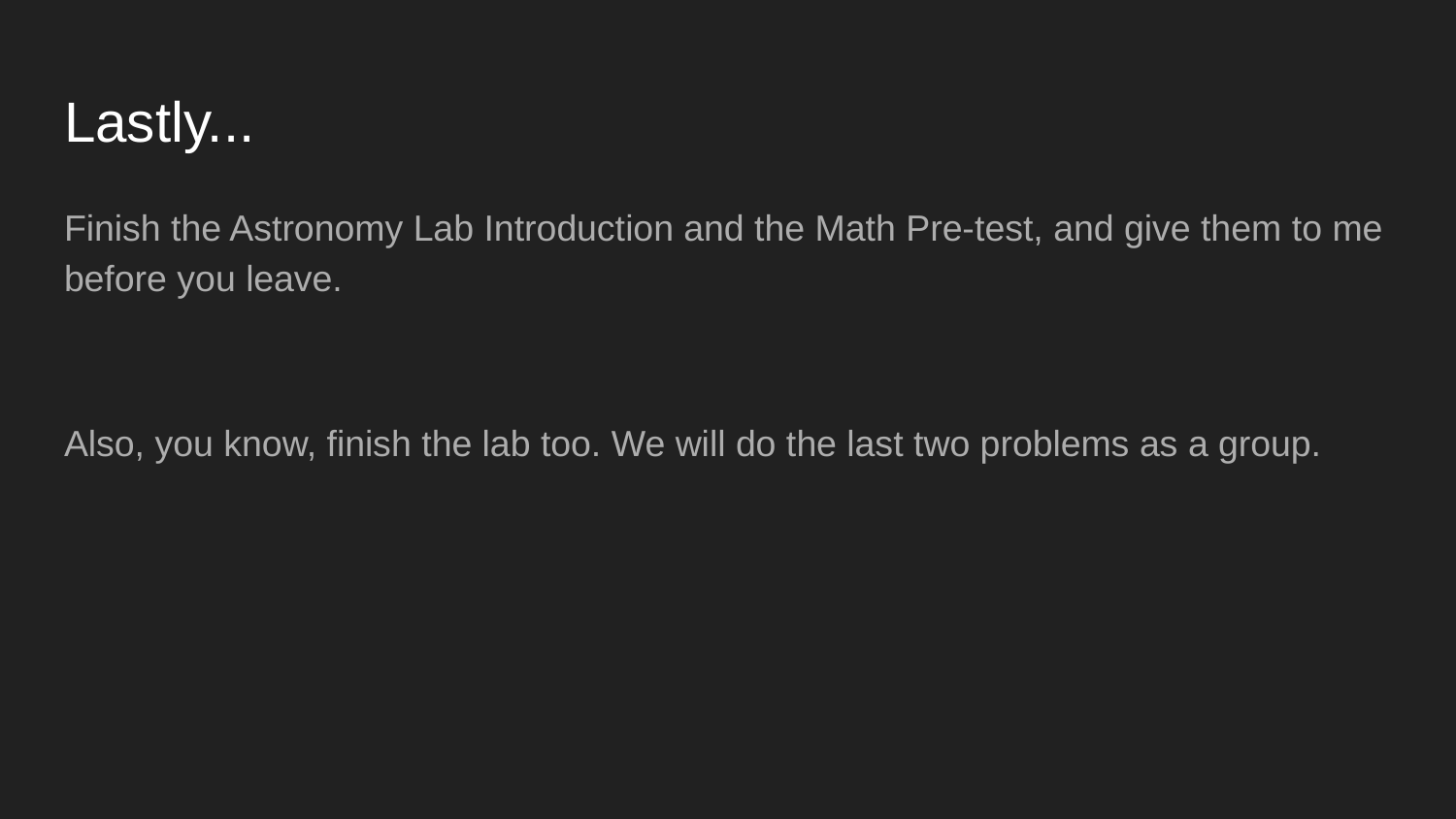

# Lastly...
Finish the Astronomy Lab Introduction and the Math Pre-test, and give them to me before you leave.

Also, you know, finish the lab too. We will do the last two problems as a group.